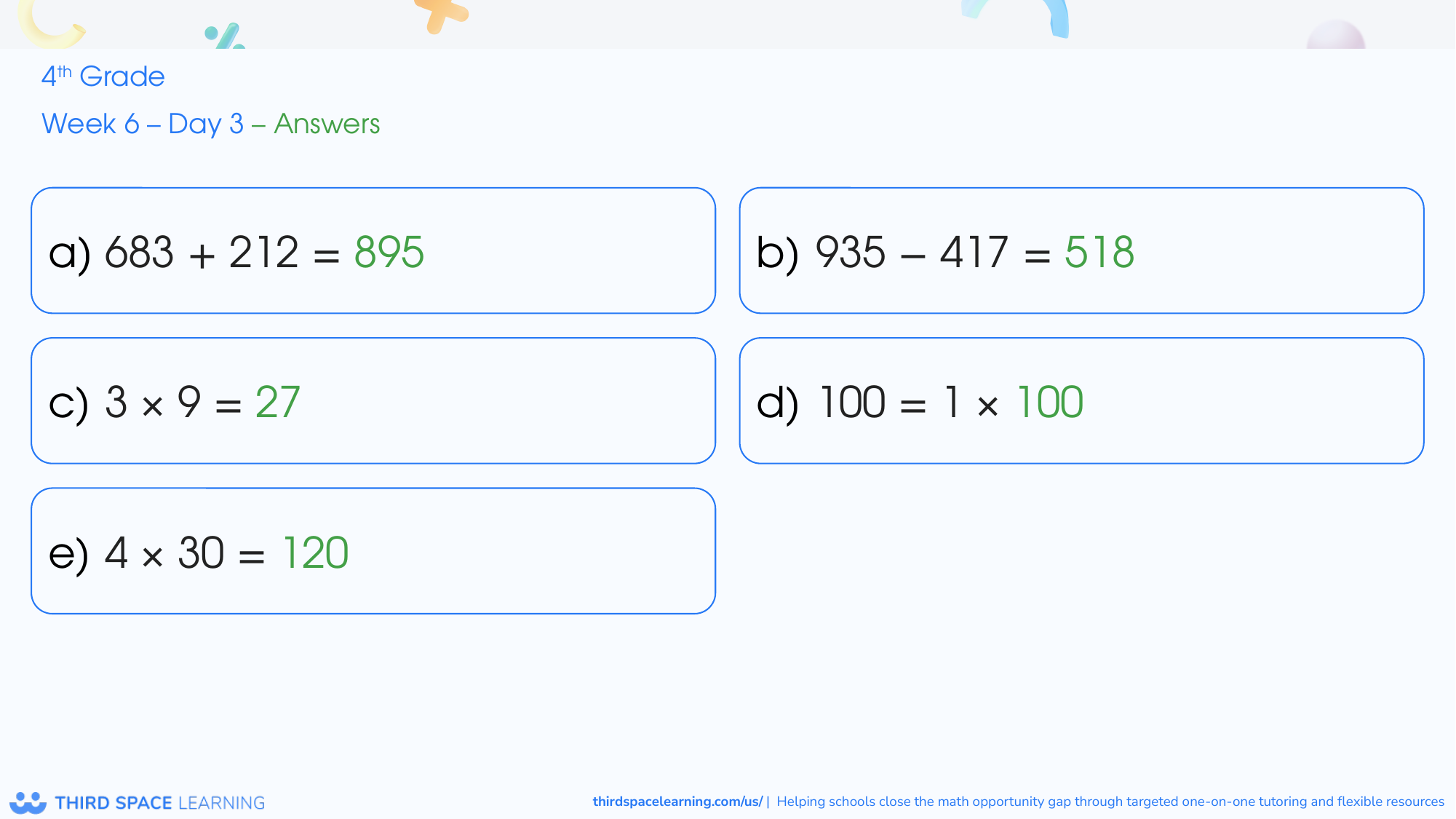

4th Grade
Week 6 – Day 3 – Answers
683 + 212 = 895
935 − 417 = 518
3 × 9 = 27
100 = 1 × 100
4 × 30 = 120